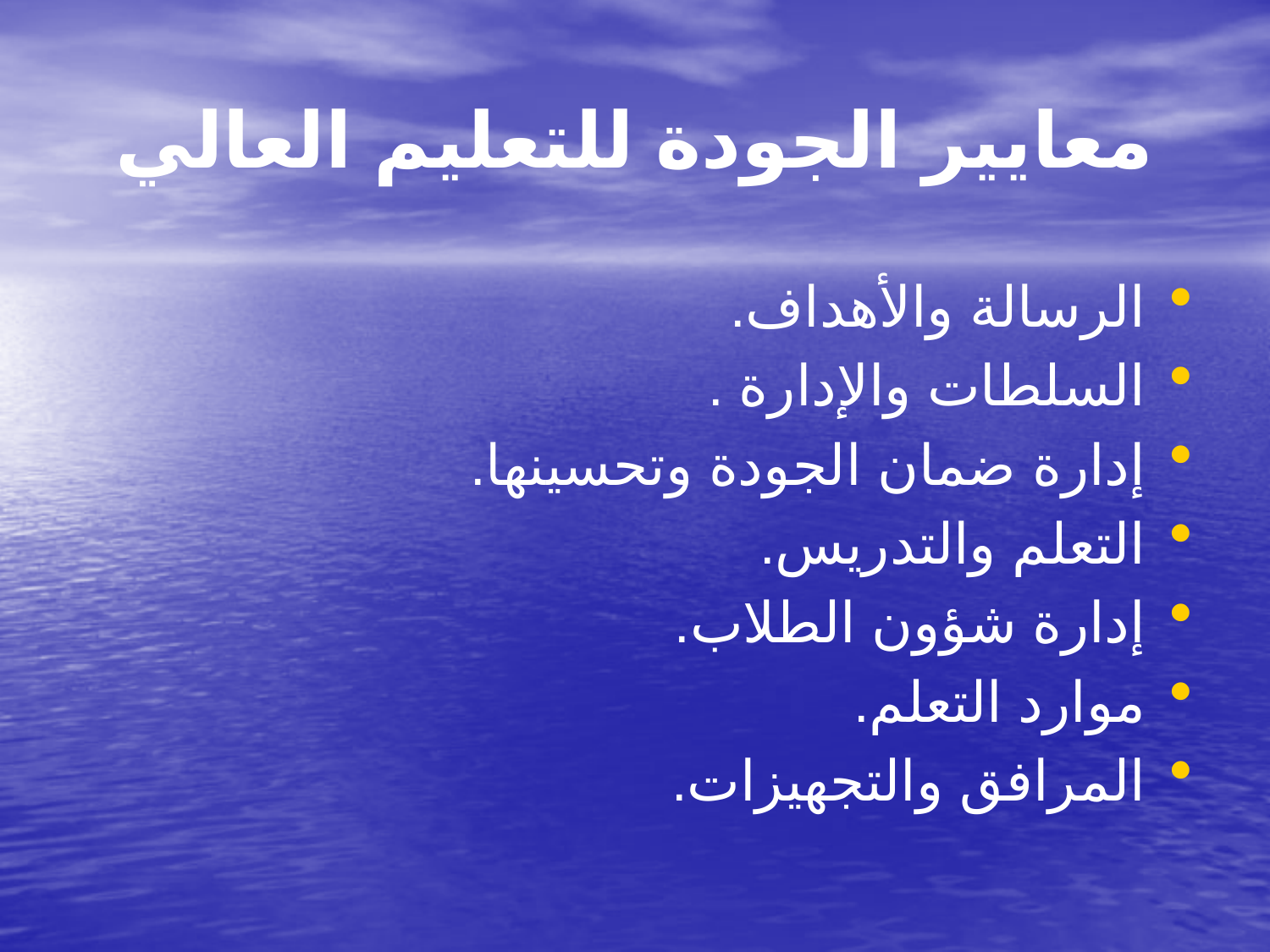

# معايير الجودة للتعليم العالي
الرسالة والأهداف.
السلطات والإدارة .
إدارة ضمان الجودة وتحسينها.
التعلم والتدريس.
إدارة شؤون الطلاب.
موارد التعلم.
المرافق والتجهيزات.